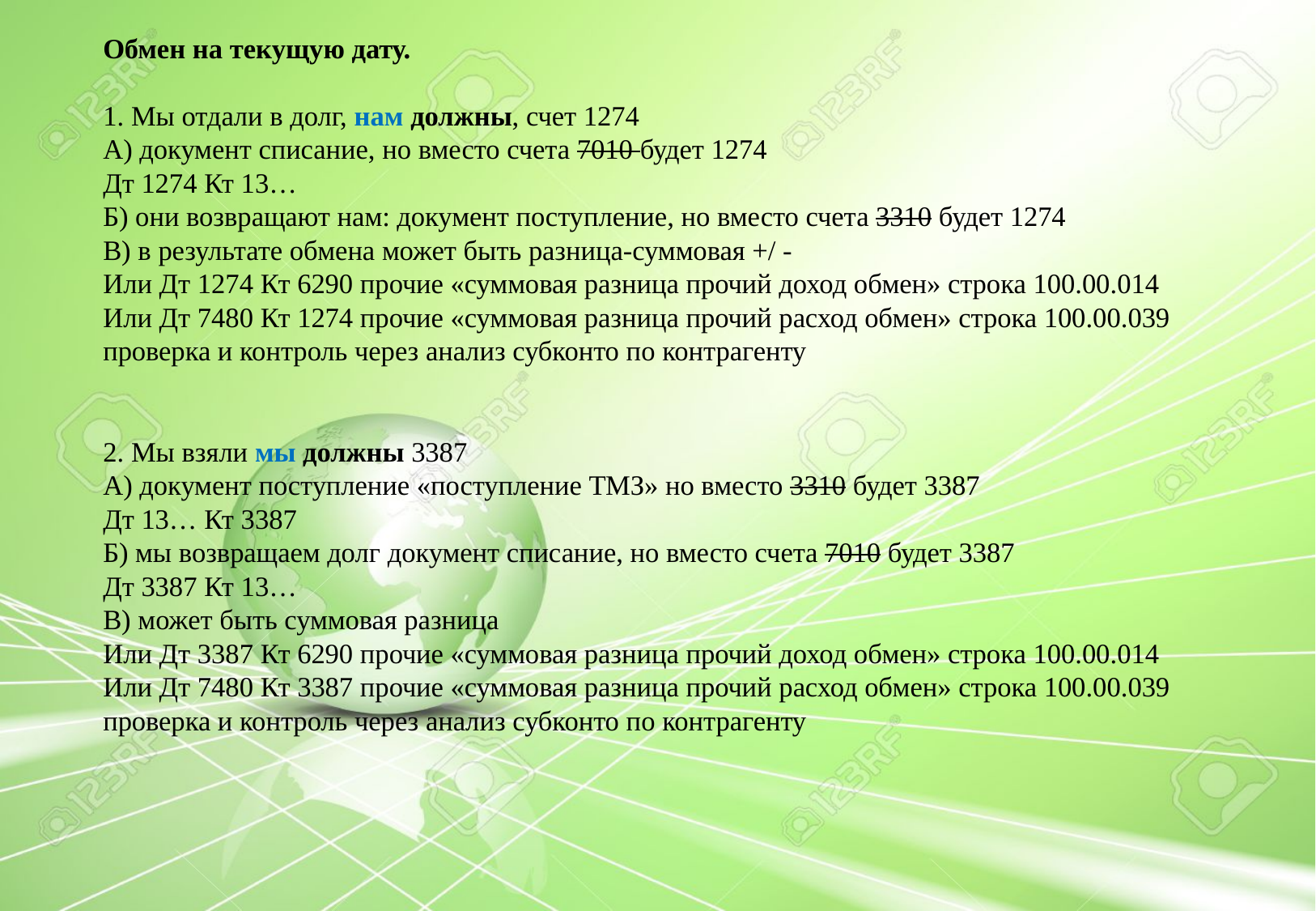

Обмен на текущую дату.

1. Мы отдали в долг, нам должны, счет 1274
А) документ списание, но вместо счета 7010 будет 1274
Дт 1274 Кт 13…
Б) они возвращают нам: документ поступление, но вместо счета 3310 будет 1274
В) в результате обмена может быть разница-суммовая +/ -
Или Дт 1274 Кт 6290 прочие «суммовая разница прочий доход обмен» строка 100.00.014
Или Дт 7480 Кт 1274 прочие «суммовая разница прочий расход обмен» строка 100.00.039
проверка и контроль через анализ субконто по контрагенту

2. Мы взяли мы должны 3387
А) документ поступление «поступление ТМЗ» но вместо 3310 будет 3387
Дт 13… Кт 3387
Б) мы возвращаем долг документ списание, но вместо счета 7010 будет 3387
Дт 3387 Кт 13…
В) может быть суммовая разница
Или Дт 3387 Кт 6290 прочие «суммовая разница прочий доход обмен» строка 100.00.014
Или Дт 7480 Кт 3387 прочие «суммовая разница прочий расход обмен» строка 100.00.039
проверка и контроль через анализ субконто по контрагенту